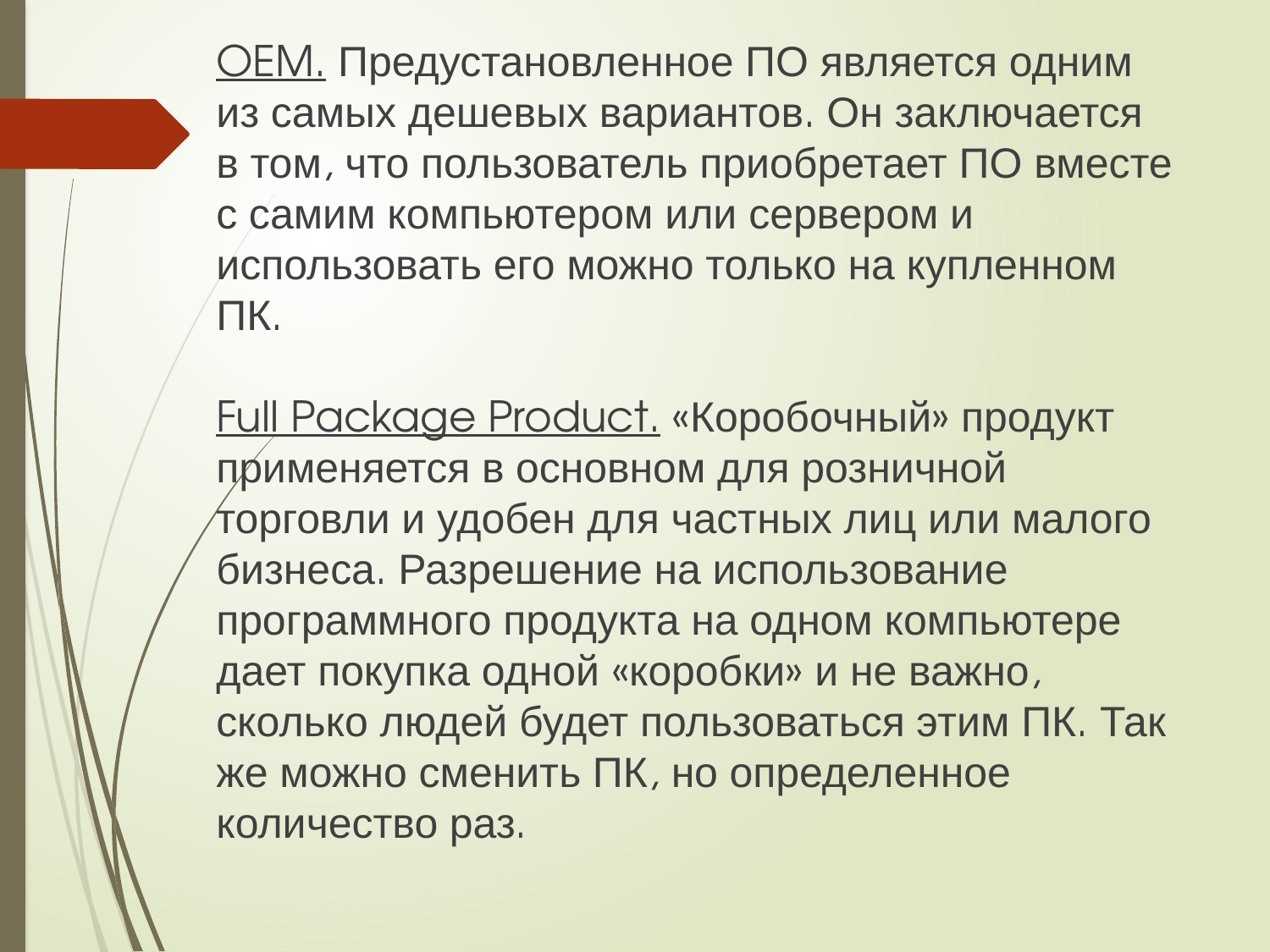

OEM. Предустановленное ПО является одним из самых дешевых вариантов. Он заключается в том, что пользователь приобретает ПО вместе с самим компьютером или сервером и использовать его можно только на купленном ПК.
Full Package Product. «Коробочный» продукт применяется в основном для розничной торговли и удобен для частных лиц или малого бизнеса. Разрешение на использование программного продукта на одном компьютере дает покупка одной «коробки» и не важно, сколько людей будет пользоваться этим ПК. Так же можно сменить ПК, но определенное количество раз.